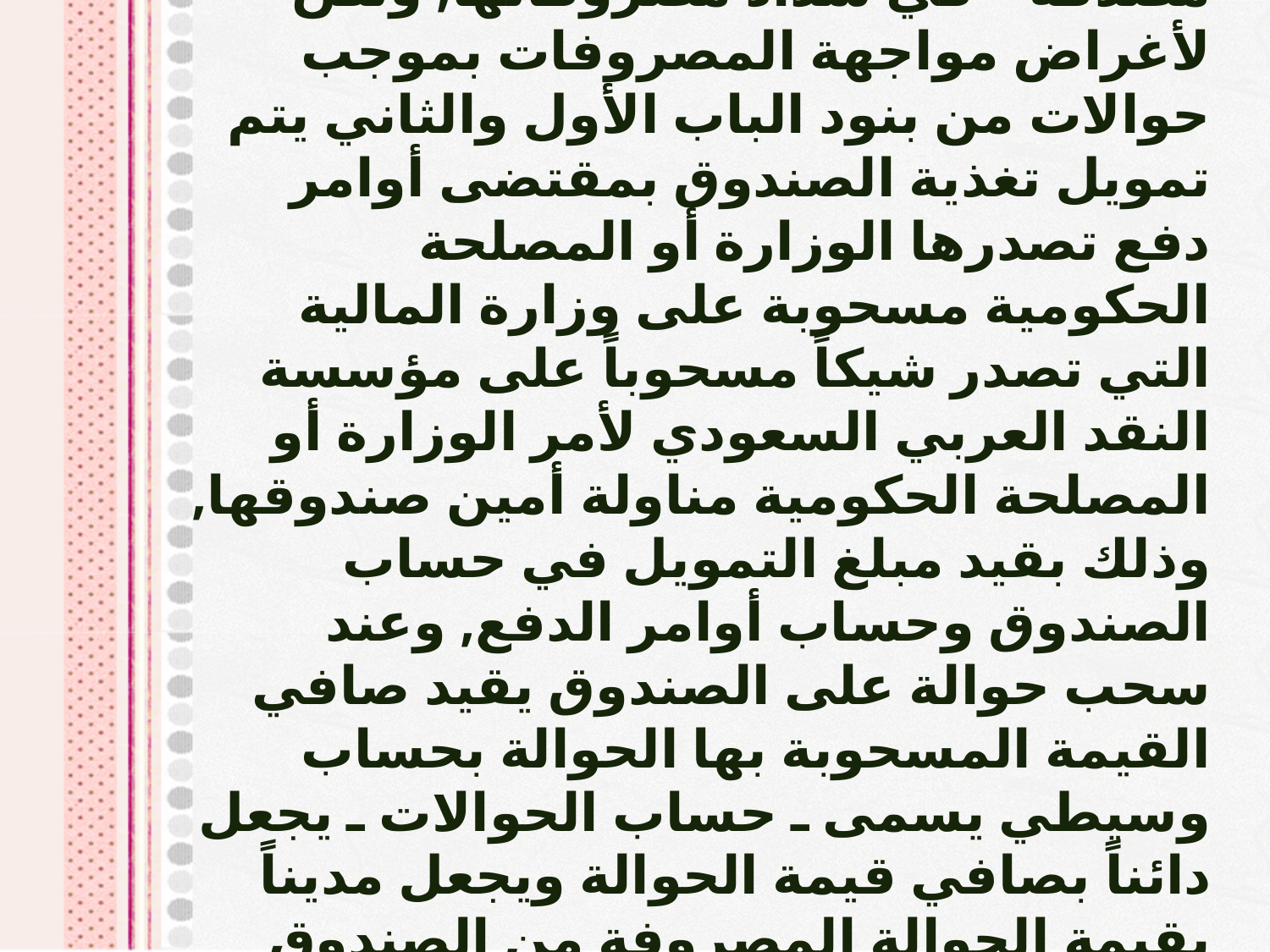

- الوزارات والمصالح الحكومية لا تستخدم متحصلاتها- نقداً أو بموجب شيكات مصدقة – في سداد مصروفاتها, ولكن لأغراض مواجهة المصروفات بموجب حوالات من بنود الباب الأول والثاني يتم تمويل تغذية الصندوق بمقتضى أوامر دفع تصدرها الوزارة أو المصلحة الحكومية مسحوبة على وزارة المالية التي تصدر شيكاً مسحوباً على مؤسسة النقد العربي السعودي لأمر الوزارة أو المصلحة الحكومية مناولة أمين صندوقها, وذلك بقيد مبلغ التمويل في حساب الصندوق وحساب أوامر الدفع, وعند سحب حوالة على الصندوق يقيد صافي القيمة المسحوبة بها الحوالة بحساب وسيطي يسمى ـ حساب الحوالات ـ يجعل دائناً بصافي قيمة الحوالة ويجعل مديناً بقيمة الحوالة المصروفة من الصندوق وذلك بعمل إذن تسوية لإزالة المبلغ من حساب الحوالات وقيده لحساب الصندوق.